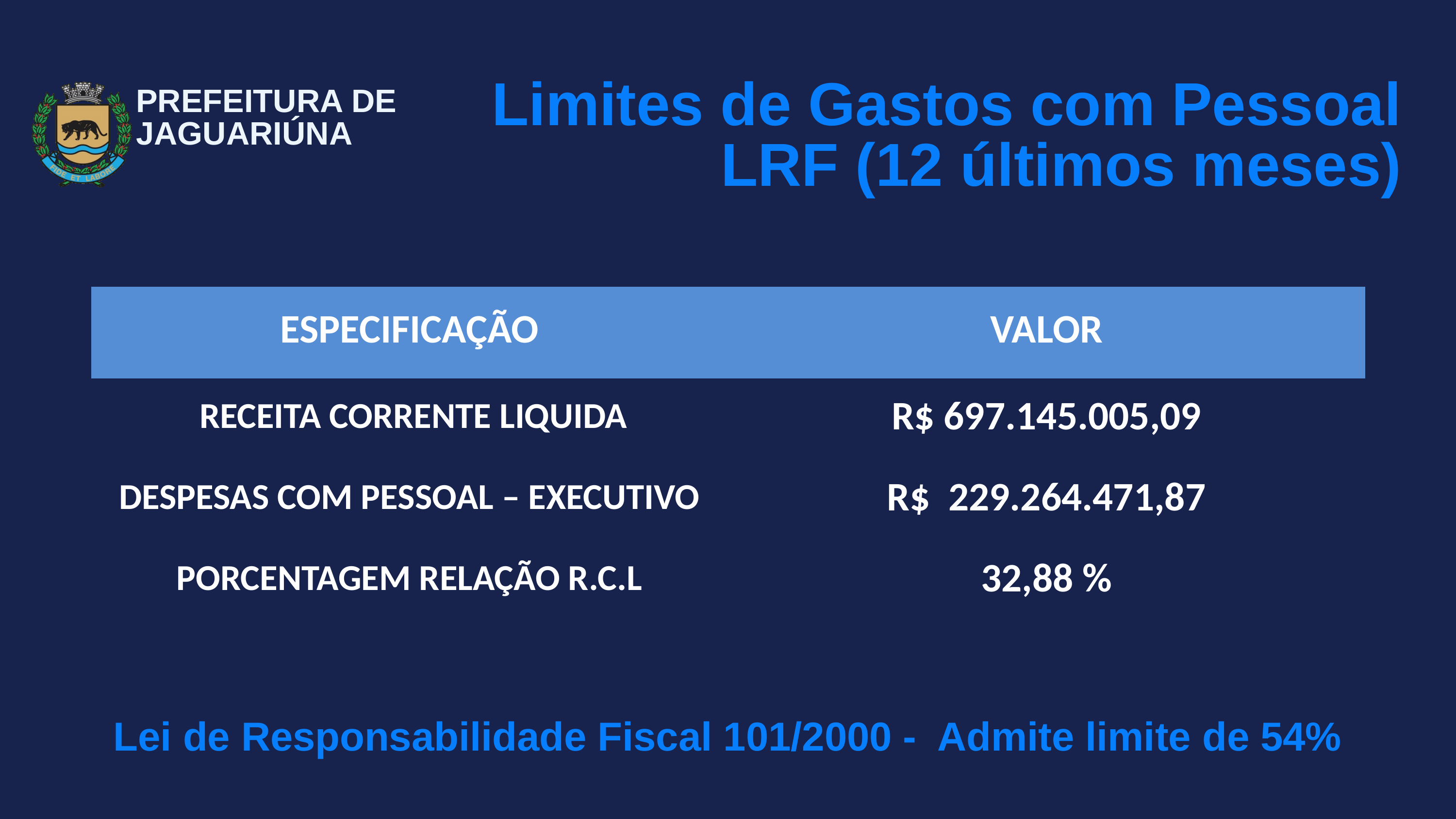

Limites de Gastos com Pessoal LRF (12 últimos meses)

PREFEITURA DE JAGUARIÚNA
| ESPECIFICAÇÃO | VALOR |
| --- | --- |
| RECEITA CORRENTE LIQUIDA | R$ 697.145.005,09 |
| DESPESAS COM PESSOAL – EXECUTIVO | R$ 229.264.471,87 |
| PORCENTAGEM RELAÇÃO R.C.L | 32,88 % |
Lei de Responsabilidade Fiscal 101/2000 -  Admite limite de 54%